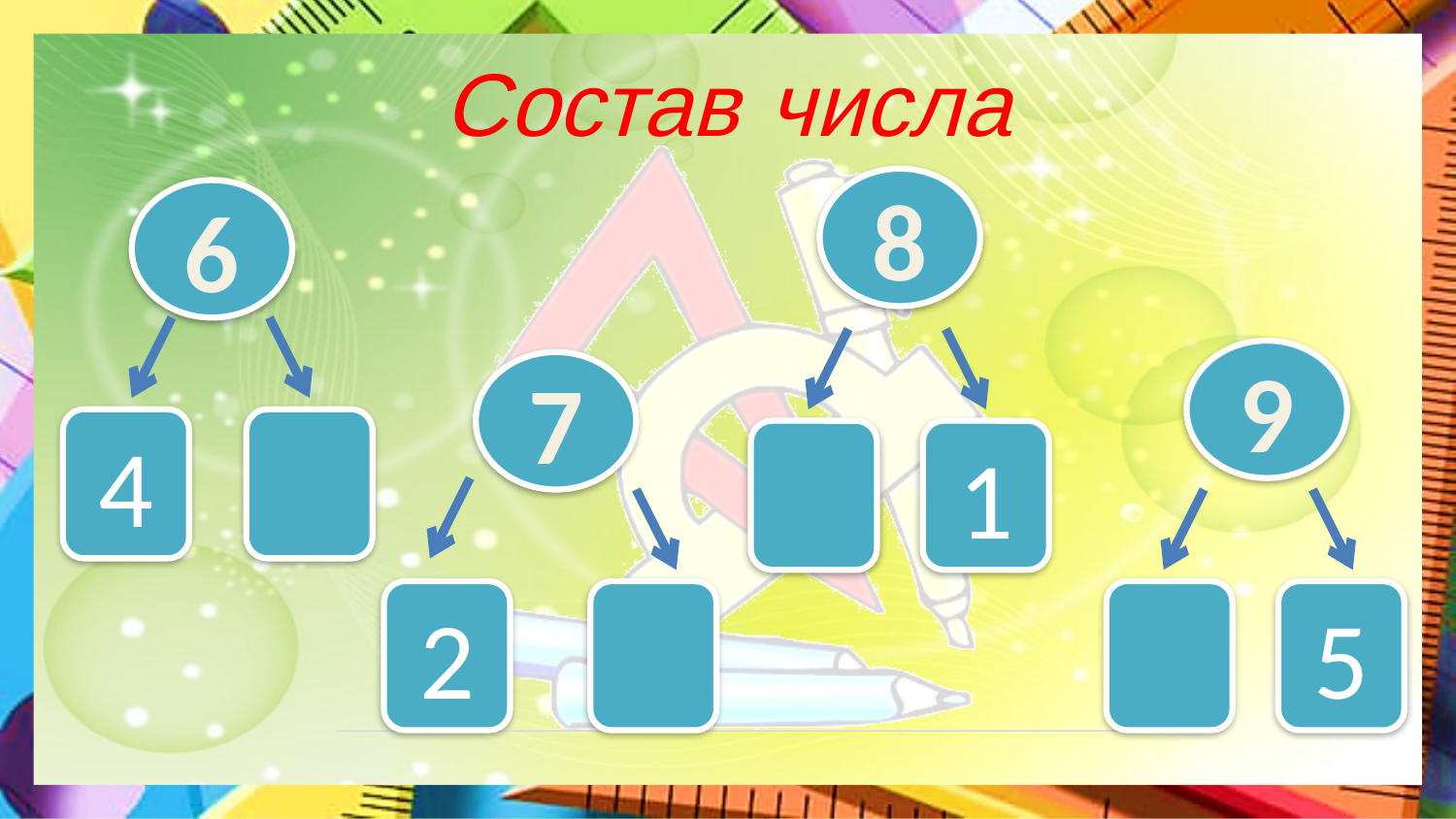

# Состав числа
8
6
9
7
4

1
2

5